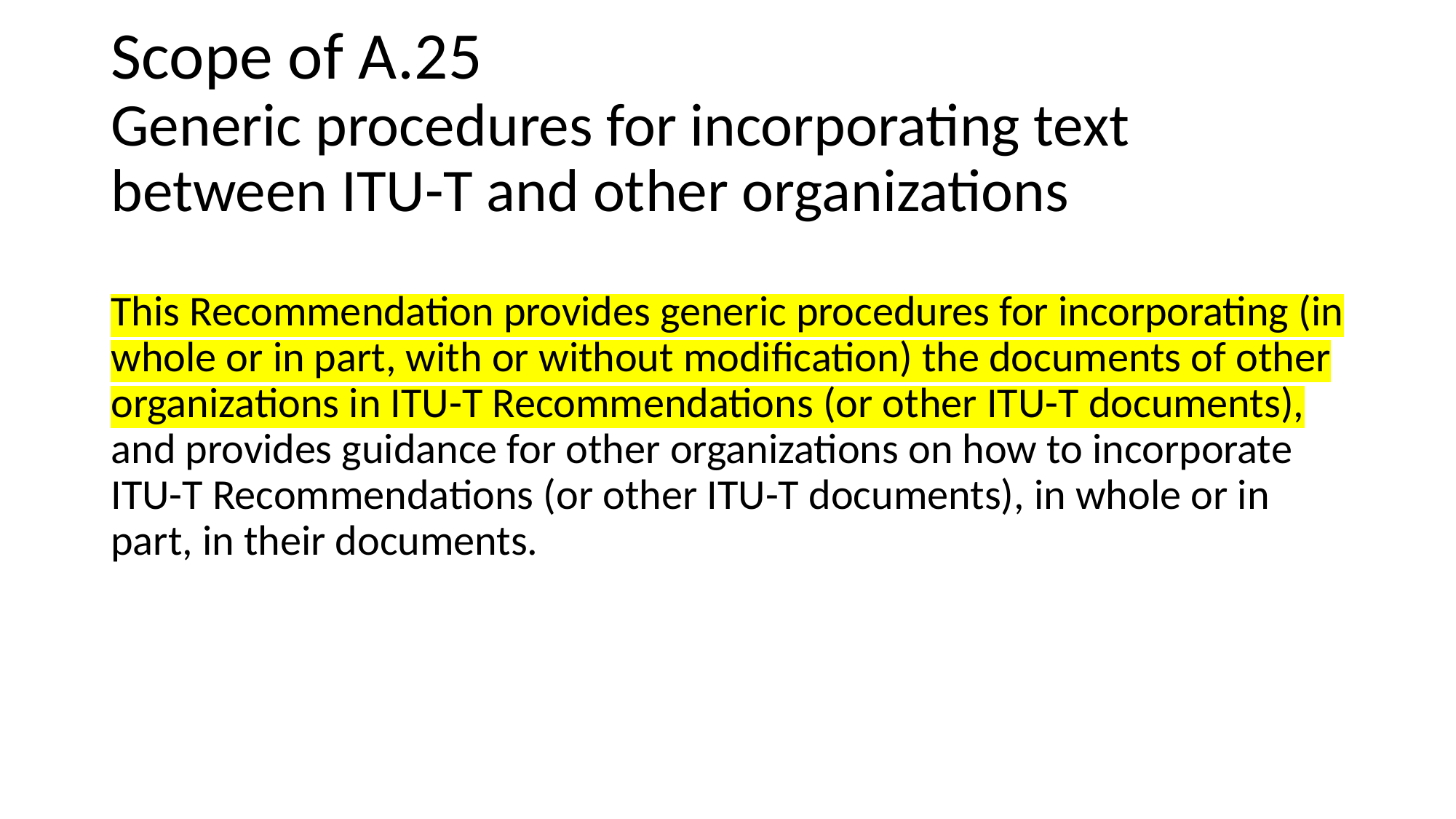

# Scope of A.25 Generic procedures for incorporating text between ITU-T and other organizations

This Recommendation provides generic procedures for incorporating (in whole or in part, with or without modification) the documents of other organizations in ITU-T Recommendations (or other ITU-T documents), and provides guidance for other organizations on how to incorporate ITU-T Recommendations (or other ITU-T documents), in whole or in part, in their documents.